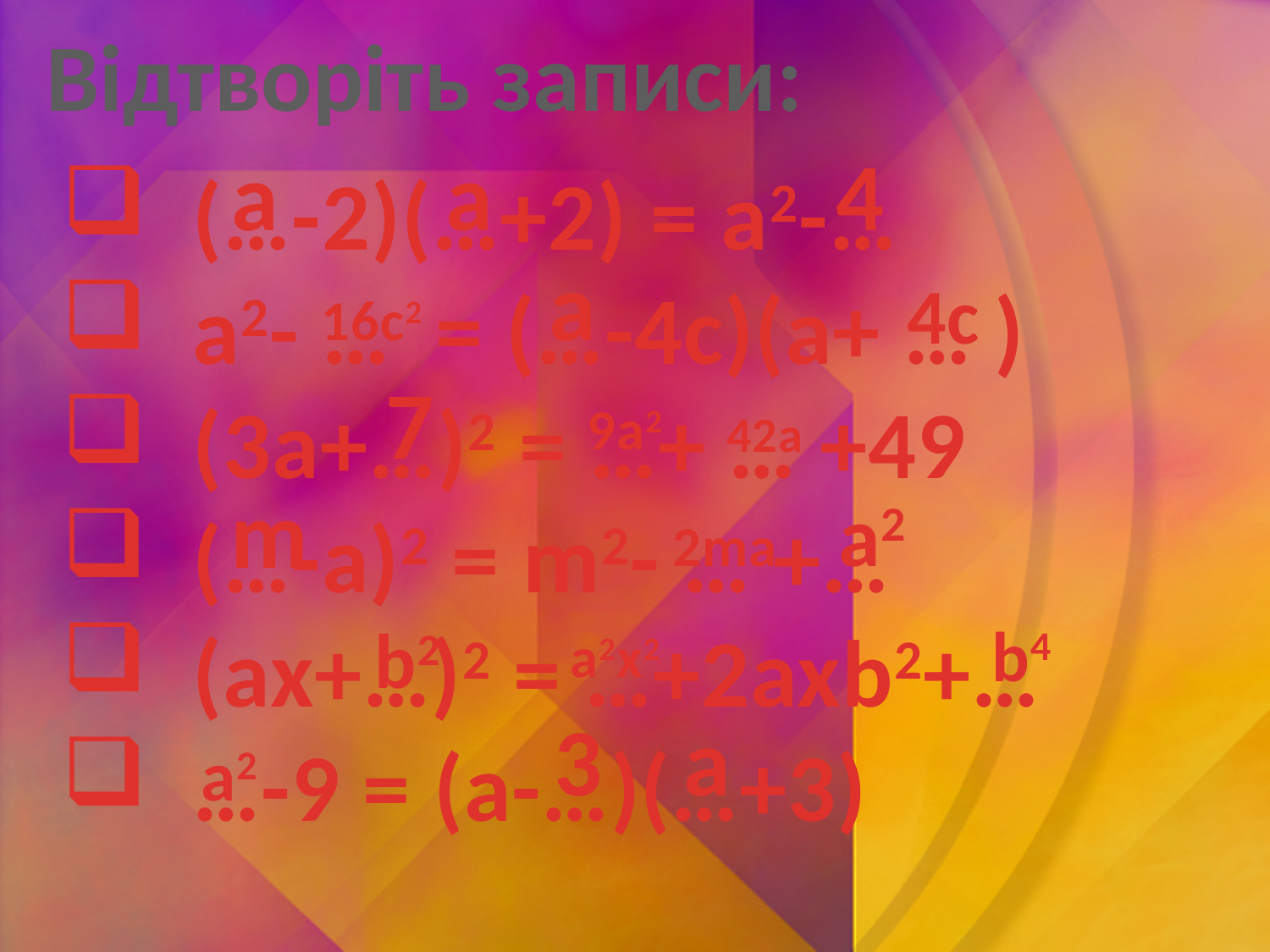

Відтворіть записи:
a
a
4
  (…-2)(…+2) = a2-…
  a2- …  = (…-4c)(a+ … )
  (3a+…)2 = …+ … +49
  (…-a)2 = m2- … +…
  (ax+…)2 = …+2axb2+…
  …-9 = (a-…)(…+3)
a
4c
16c2
7
9a2
42a
m
a2
2ma
b2
b4
a2x2
3
a
a2